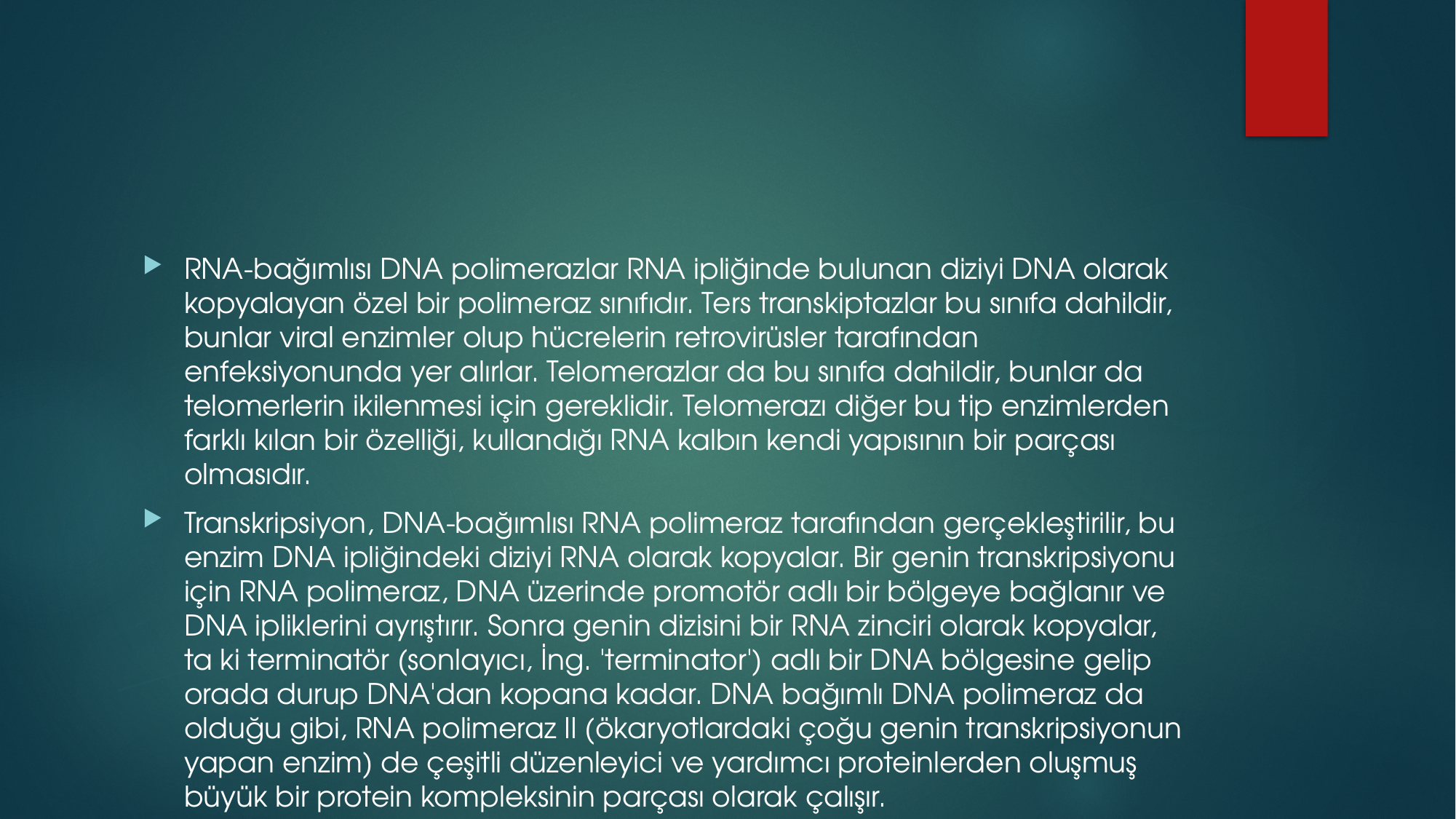

#
RNA-bağımlısı DNA polimerazlar RNA ipliğinde bulunan diziyi DNA olarak kopyalayan özel bir polimeraz sınıfıdır. Ters transkiptazlar bu sınıfa dahildir, bunlar viral enzimler olup hücrelerin retrovirüsler tarafından enfeksiyonunda yer alırlar. Telomerazlar da bu sınıfa dahildir, bunlar da telomerlerin ikilenmesi için gereklidir. Telomerazı diğer bu tip enzimlerden farklı kılan bir özelliği, kullandığı RNA kalbın kendi yapısının bir parçası olmasıdır.
Transkripsiyon, DNA-bağımlısı RNA polimeraz tarafından gerçekleştirilir, bu enzim DNA ipliğindeki diziyi RNA olarak kopyalar. Bir genin transkripsiyonu için RNA polimeraz, DNA üzerinde promotör adlı bir bölgeye bağlanır ve DNA ipliklerini ayrıştırır. Sonra genin dizisini bir RNA zinciri olarak kopyalar, ta ki terminatör (sonlayıcı, İng. 'terminator') adlı bir DNA bölgesine gelip orada durup DNA'dan kopana kadar. DNA bağımlı DNA polimeraz da olduğu gibi, RNA polimeraz II (ökaryotlardaki çoğu genin transkripsiyonun yapan enzim) de çeşitli düzenleyici ve yardımcı proteinlerden oluşmuş büyük bir protein kompleksinin parçası olarak çalışır.